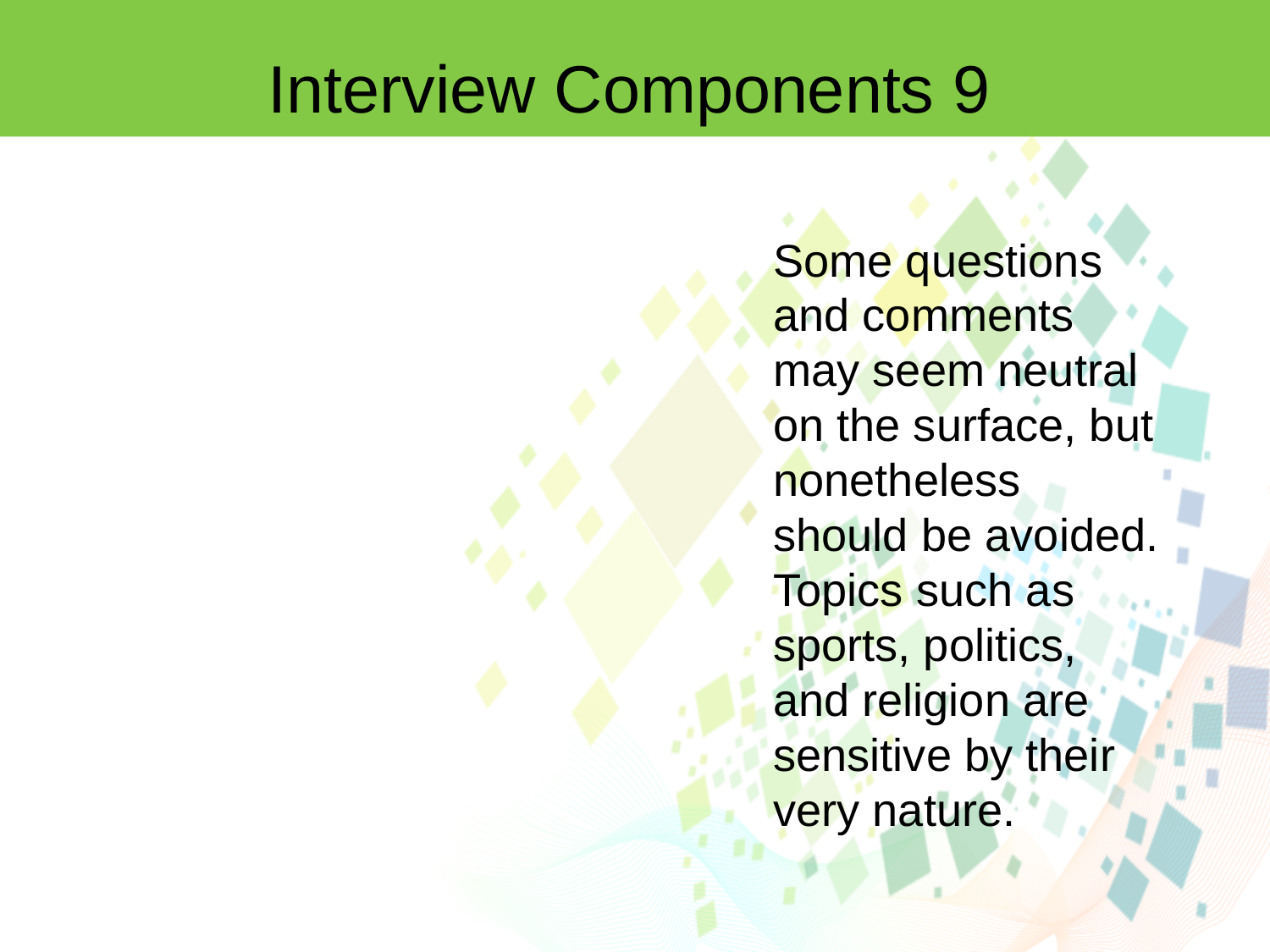

Interview Components 9
Some questions and comments may seem neutral on the surface, but nonetheless
should be avoided. Topics such as sports, politics, and religion are sensitive by their
very nature.